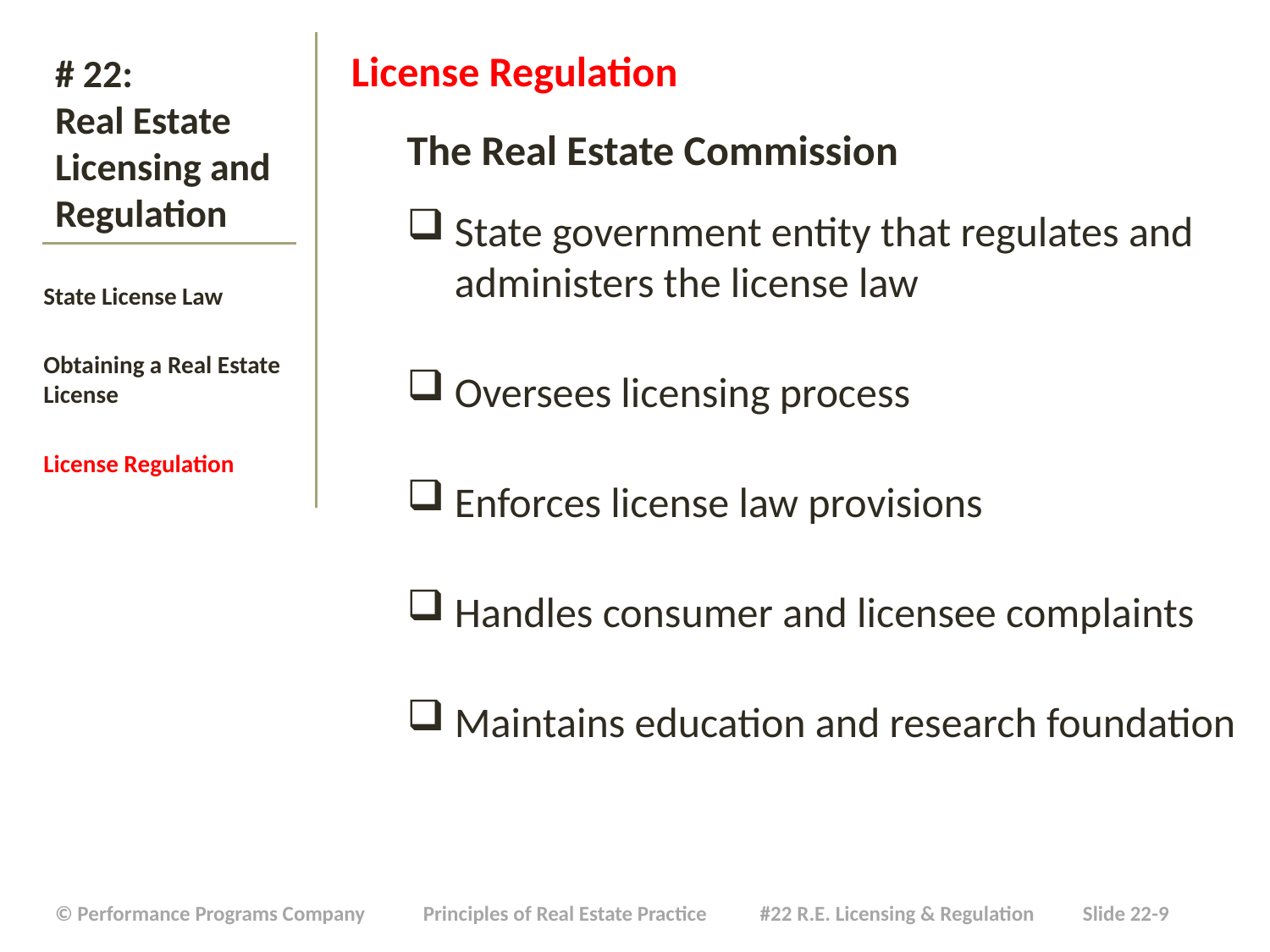

License Regulation

The Real Estate Commission

State government entity that regulates and administers the license law
Oversees licensing process
Enforces license law provisions
Handles consumer and licensee complaints
Maintains education and research foundation

# # 22: Real Estate Licensing and Regulation

State License Law

Obtaining a Real Estate License

License Regulation

| © Performance Programs Company Principles of Real Estate Practice #22 R.E. Licensing & Regulation Slide 22-9 |
| --- |